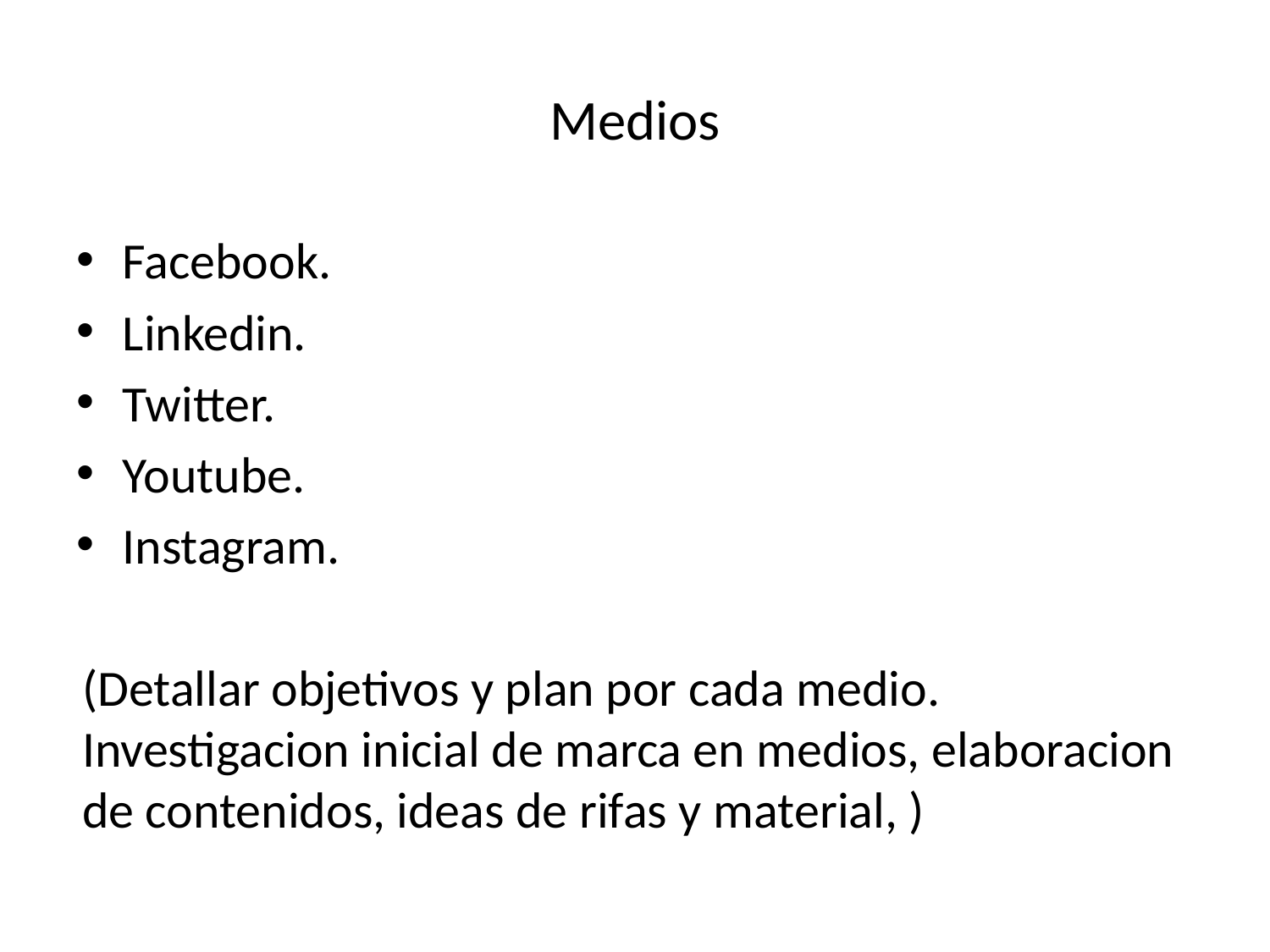

# Medios
Facebook.
Linkedin.
Twitter.
Youtube.
Instagram.

(Detallar objetivos y plan por cada medio. Investigacion inicial de marca en medios, elaboracion de contenidos, ideas de rifas y material, )